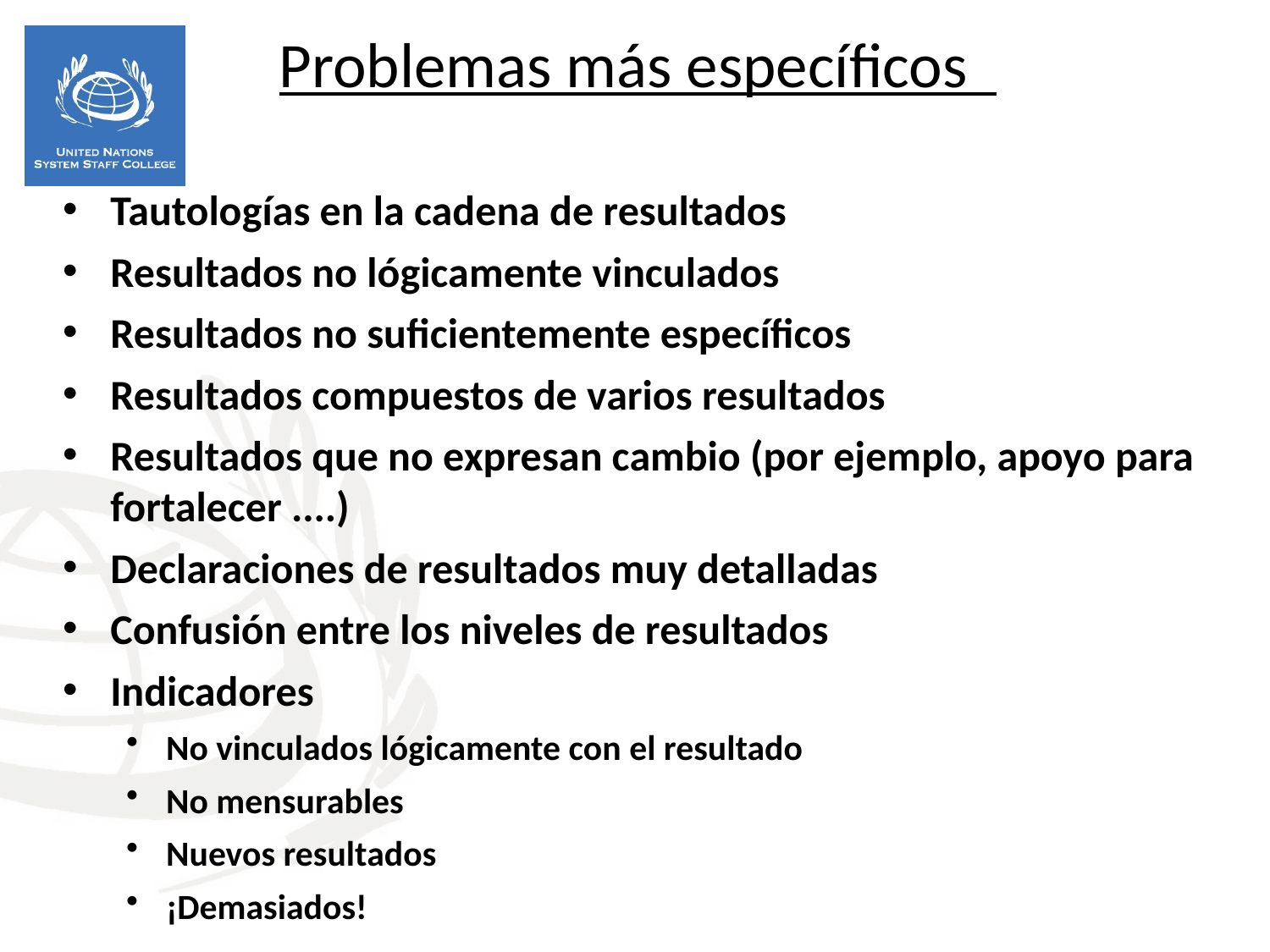

Problemas más específicos
Tautologías en la cadena de resultados
Resultados no lógicamente vinculados
Resultados no suficientemente específicos
Resultados compuestos de varios resultados
Resultados que no expresan cambio (por ejemplo, apoyo para fortalecer ....)
Declaraciones de resultados muy detalladas
Confusión entre los niveles de resultados
Indicadores
No vinculados lógicamente con el resultado
No mensurables
Nuevos resultados
¡Demasiados!